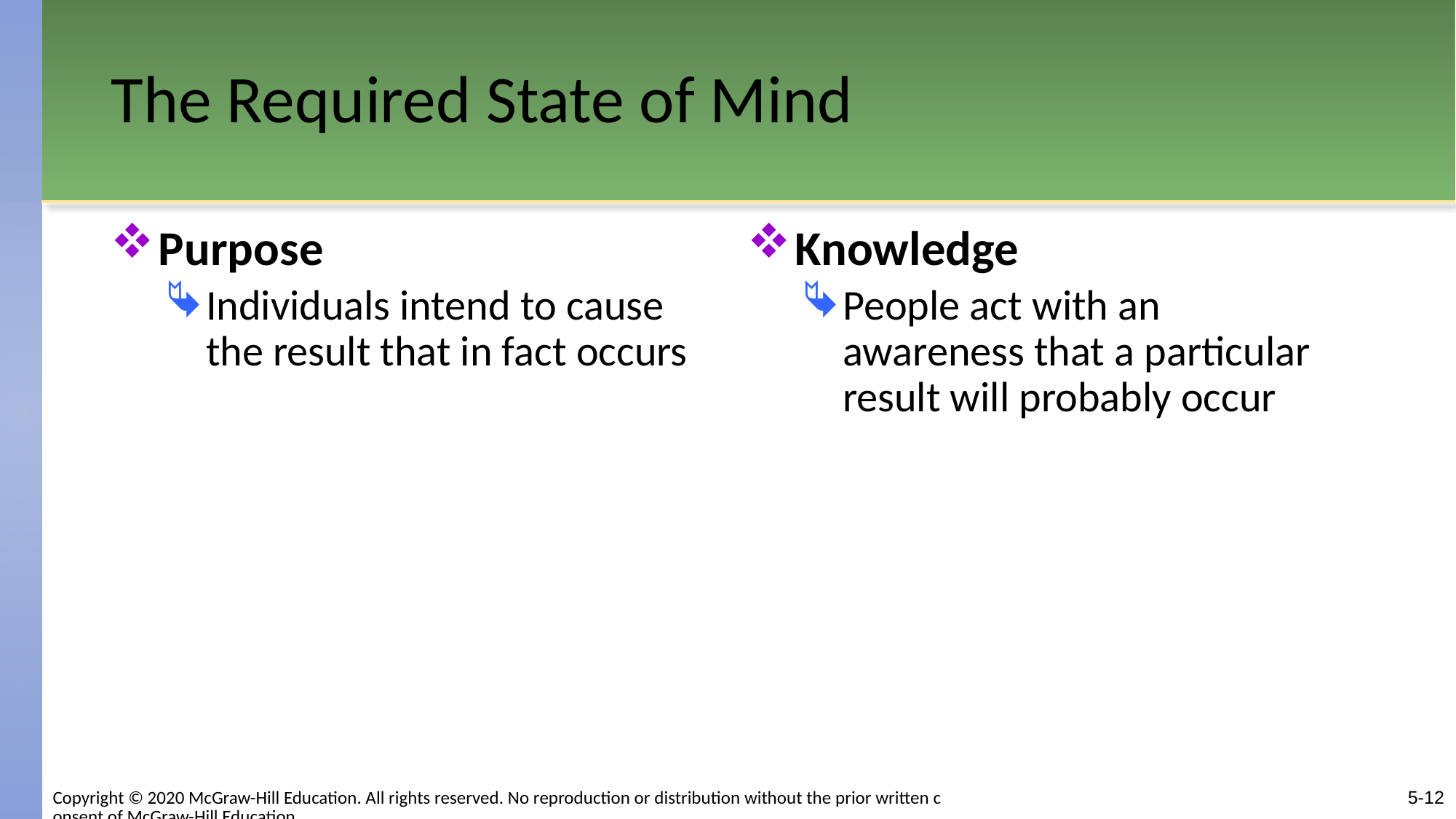

# The Required State of Mind
Purpose
Individuals intend to cause the result that in fact occurs

Knowledge
People act with an awareness that a particular result will probably occur

Copyright © 2020 McGraw-Hill Education. All rights reserved. No reproduction or distribution without the prior written consent of McGraw-Hill Education.
5-12